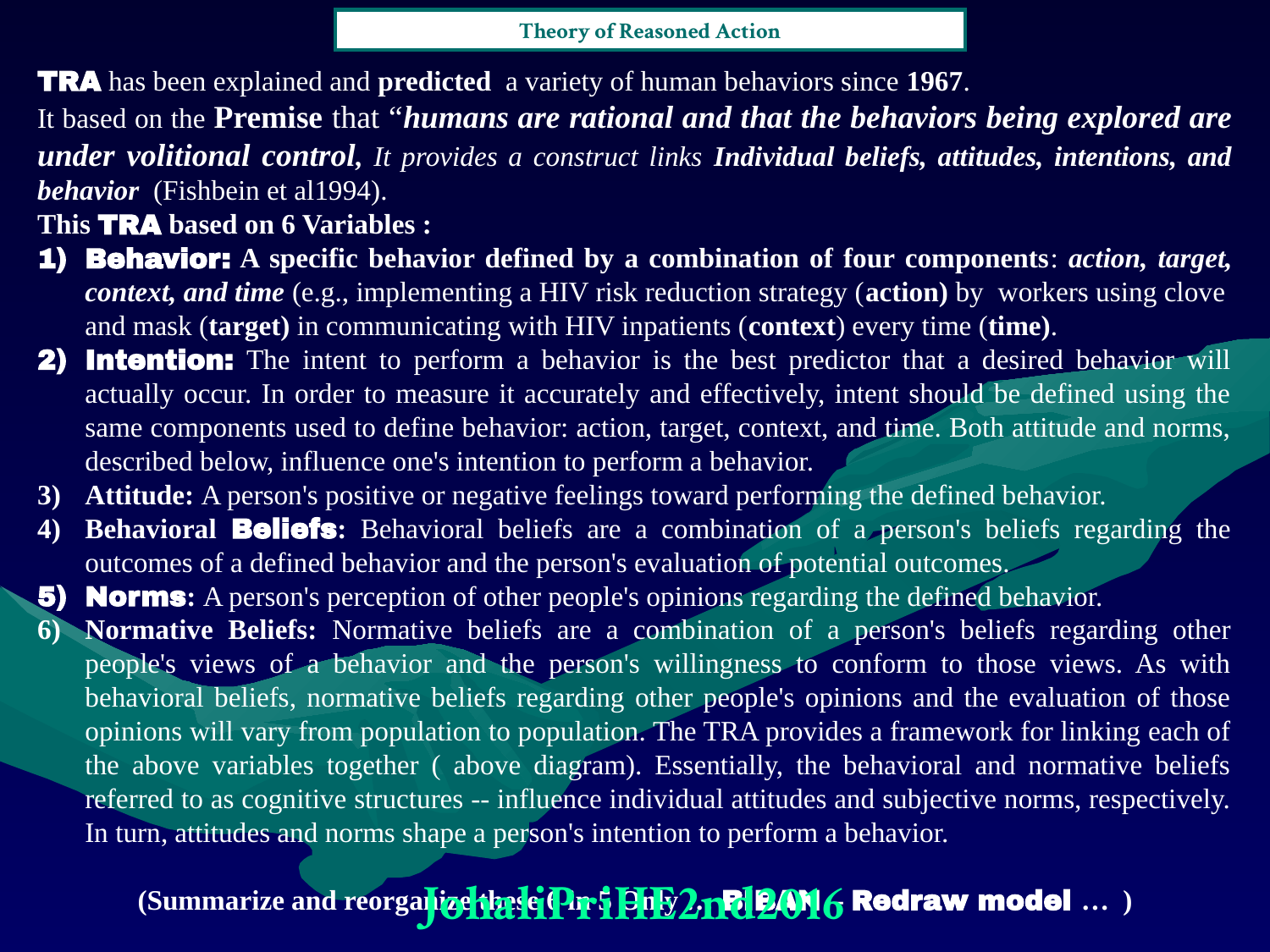

# Theory of Reasoned Action
TRA has been explained and predicted  a variety of human behaviors since 1967.
It based on the Premise that “humans are rational and that the behaviors being explored are under volitional control, It provides a construct links Individual beliefs, attitudes, intentions, and behavior  (Fishbein et al1994).
This TRA based on 6 Variables :
Behavior: A specific behavior defined by a combination of four components: action, target, context, and time (e.g., implementing a HIV risk reduction strategy (action) by  workers using clove  and mask (target) in communicating with HIV inpatients (context) every time (time).
Intention: The intent to perform a behavior is the best predictor that a desired behavior will actually occur. In order to measure it accurately and effectively, intent should be defined using the same components used to define behavior: action, target, context, and time. Both attitude and norms, described below, influence one's intention to perform a behavior.
Attitude: A person's positive or negative feelings toward performing the defined behavior.
Behavioral Beliefs: Behavioral beliefs are a combination of a person's beliefs regarding the outcomes of a defined behavior and the person's evaluation of potential outcomes.
Norms: A person's perception of other people's opinions regarding the defined behavior.
Normative Beliefs: Normative beliefs are a combination of a person's beliefs regarding other people's views of a behavior and the person's willingness to conform to those views. As with behavioral beliefs, normative beliefs regarding other people's opinions and the evaluation of those opinions will vary from population to population. The TRA provides a framework for linking each of the above variables together ( above diagram). Essentially, the behavioral and normative beliefs referred to as cognitive structures -- influence individual attitudes and subjective norms, respectively. In turn, attitudes and norms shape a person's intention to perform a behavior.

(Summarize and reorganize these 6 in 5 Only … BIBAN  - Redraw model …  )
JohaliPriHE2nd2016